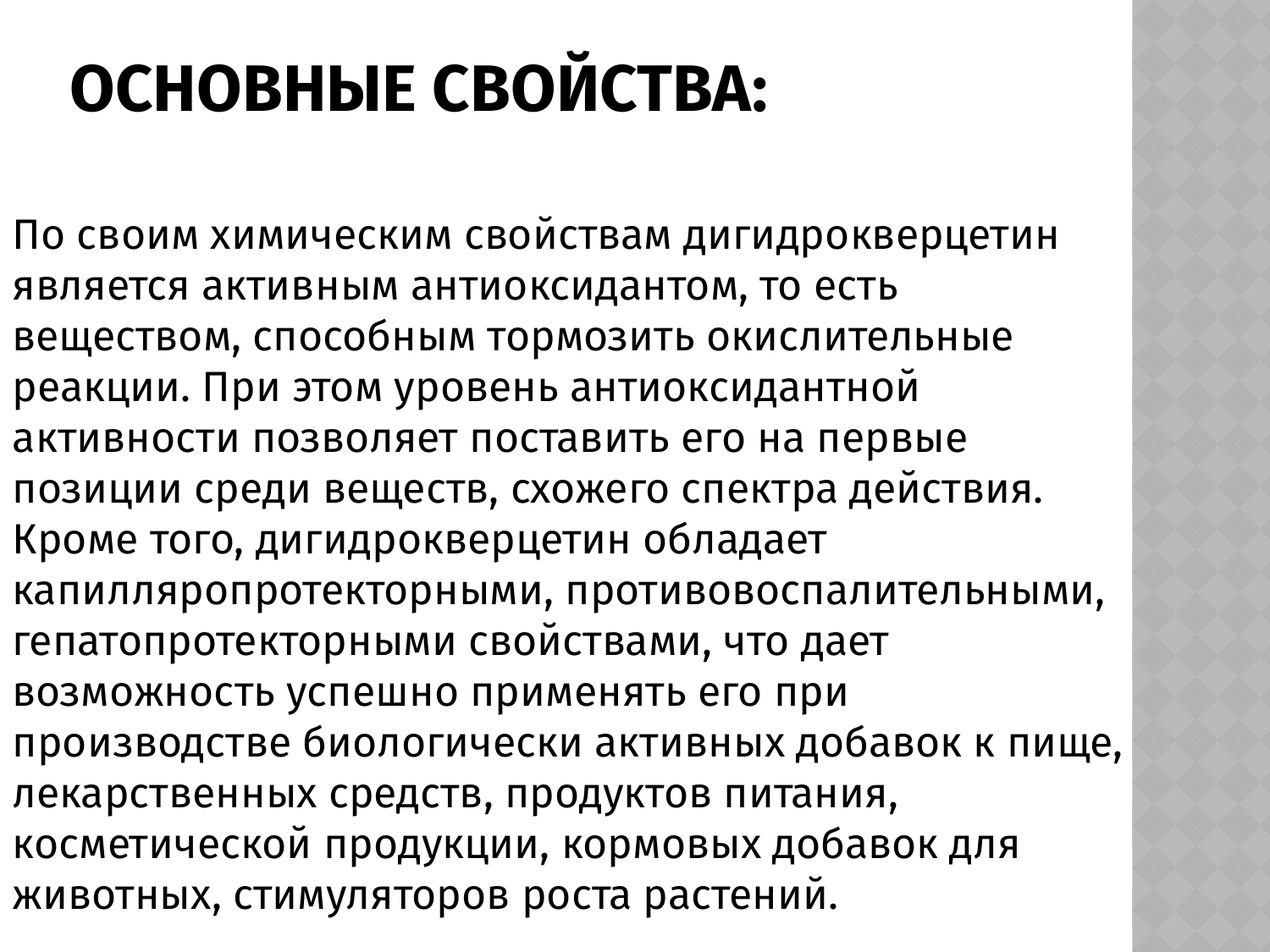

# Основные свойства:
По своим химическим свойствам дигидрокверцетин является активным антиоксидантом, то есть веществом, способным тормозить окислительные реакции. При этом уровень антиоксидантной активности позволяет поставить его на первые позиции среди веществ, схожего спектра действия. Кроме того, дигидрокверцетин обладает капилляропротекторными, противовоспалительными, гепатопротекторными свойствами, что дает возможность успешно применять его при производстве биологически активных добавок к пище, лекарственных средств, продуктов питания, косметической продукции, кормовых добавок для животных, стимуляторов роста растений.